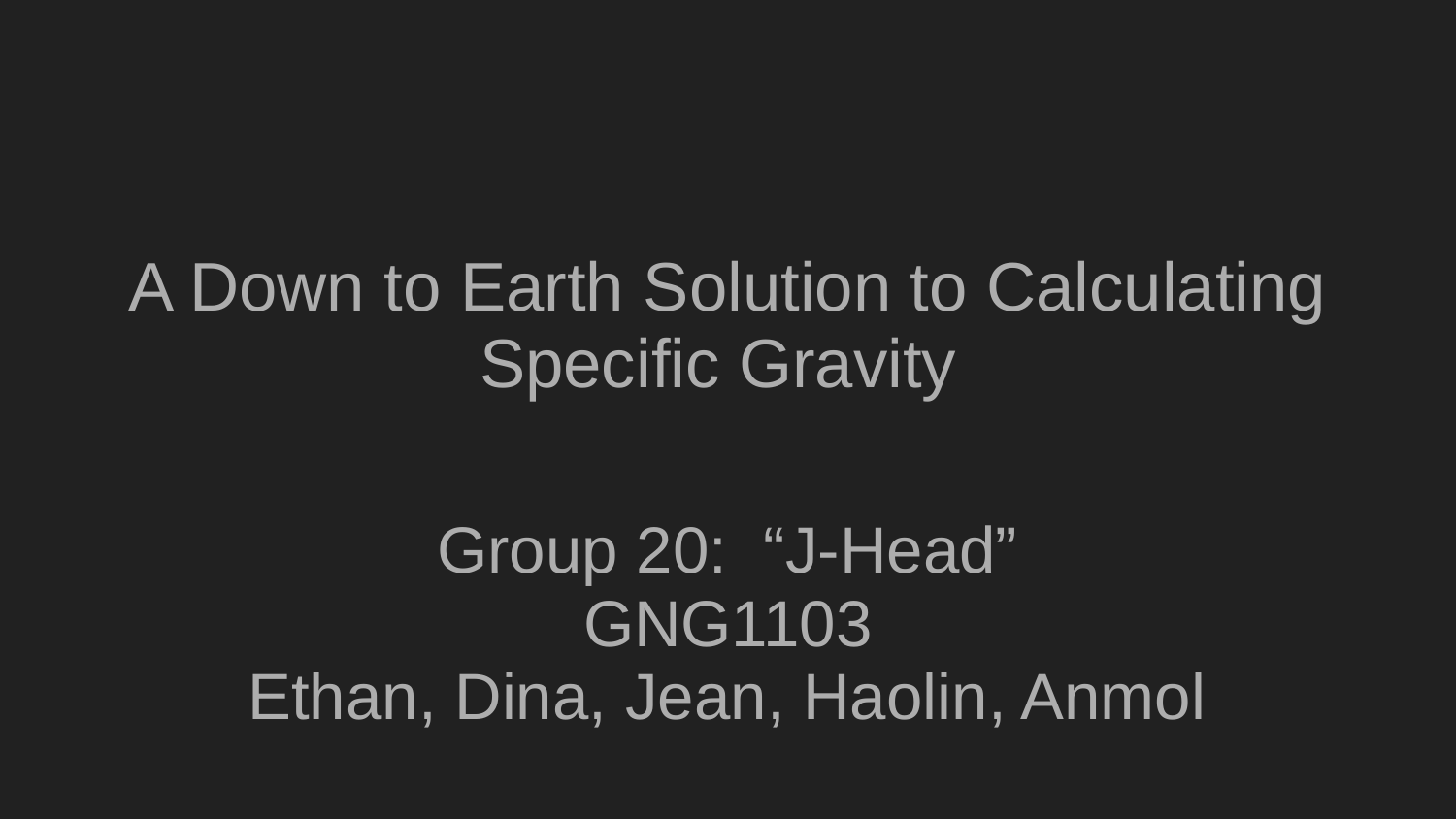

# A Down to Earth Solution to Calculating Specific Gravity

Group 20:  “J-Head”
GNG1103
Ethan, Dina, Jean, Haolin, Anmol